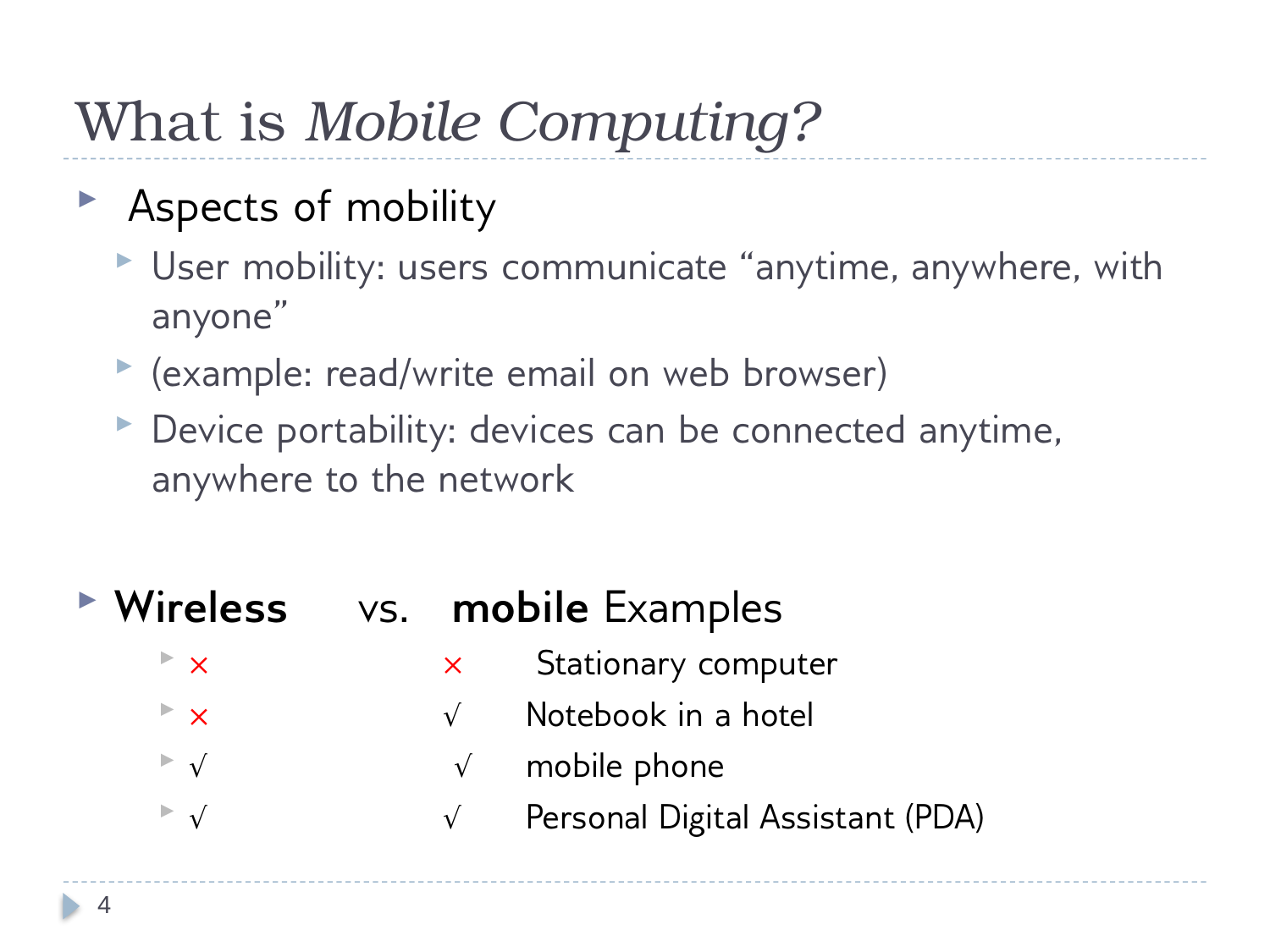

# What is Mobile Computing?
 Aspects of mobility
User mobility: users communicate “anytime, anywhere, with anyone”
(example: read/write email on web browser)
Device portability: devices can be connected anytime, anywhere to the network

Wireless     vs.   mobile Examples
× 		×       Stationary computer
× 		√      Notebook in a hotel
√     		 √     mobile phone
√       		√      Personal Digital Assistant (PDA)
4